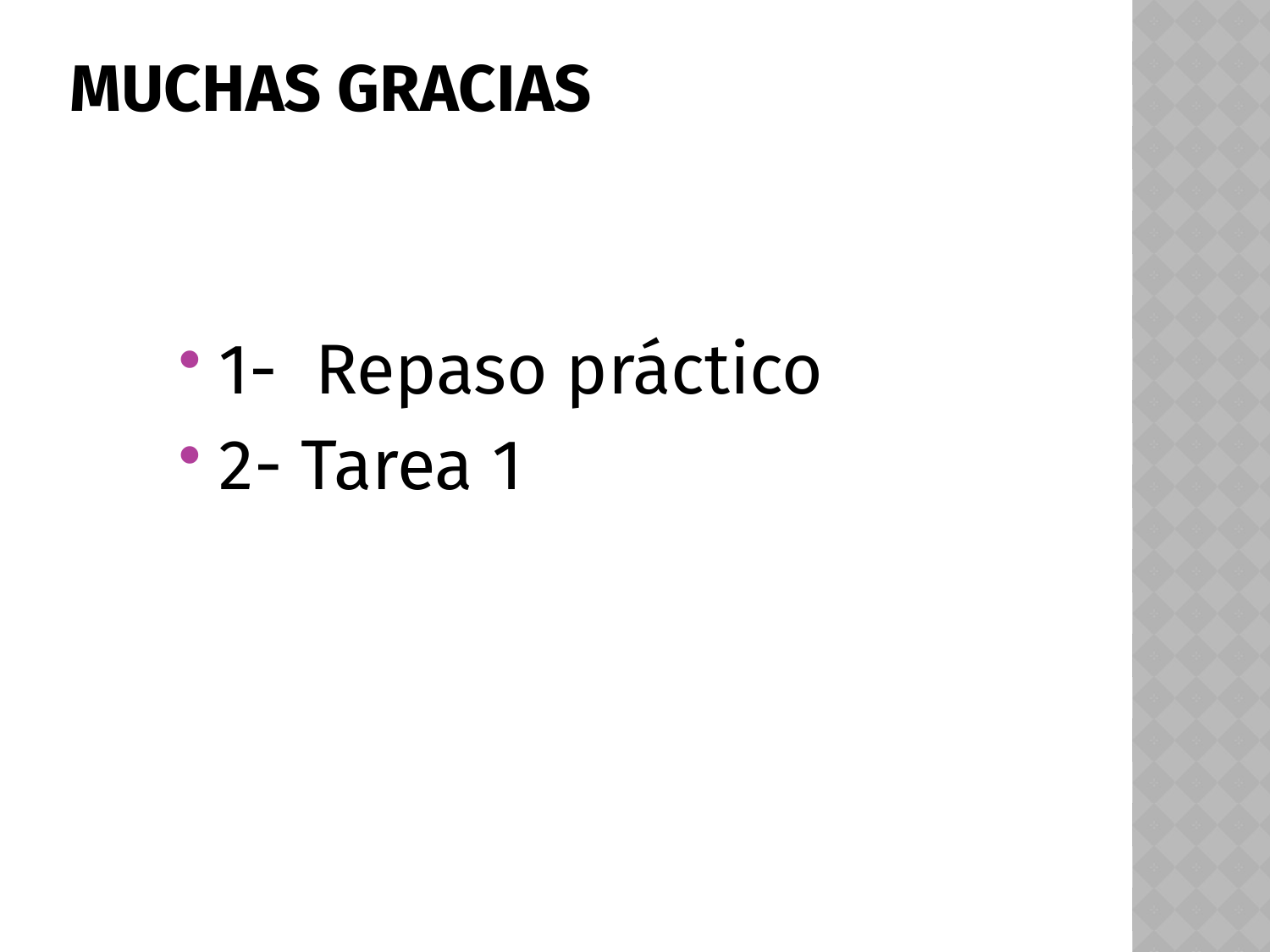

# Muchas gracias
1-  Repaso práctico
2- Tarea 1